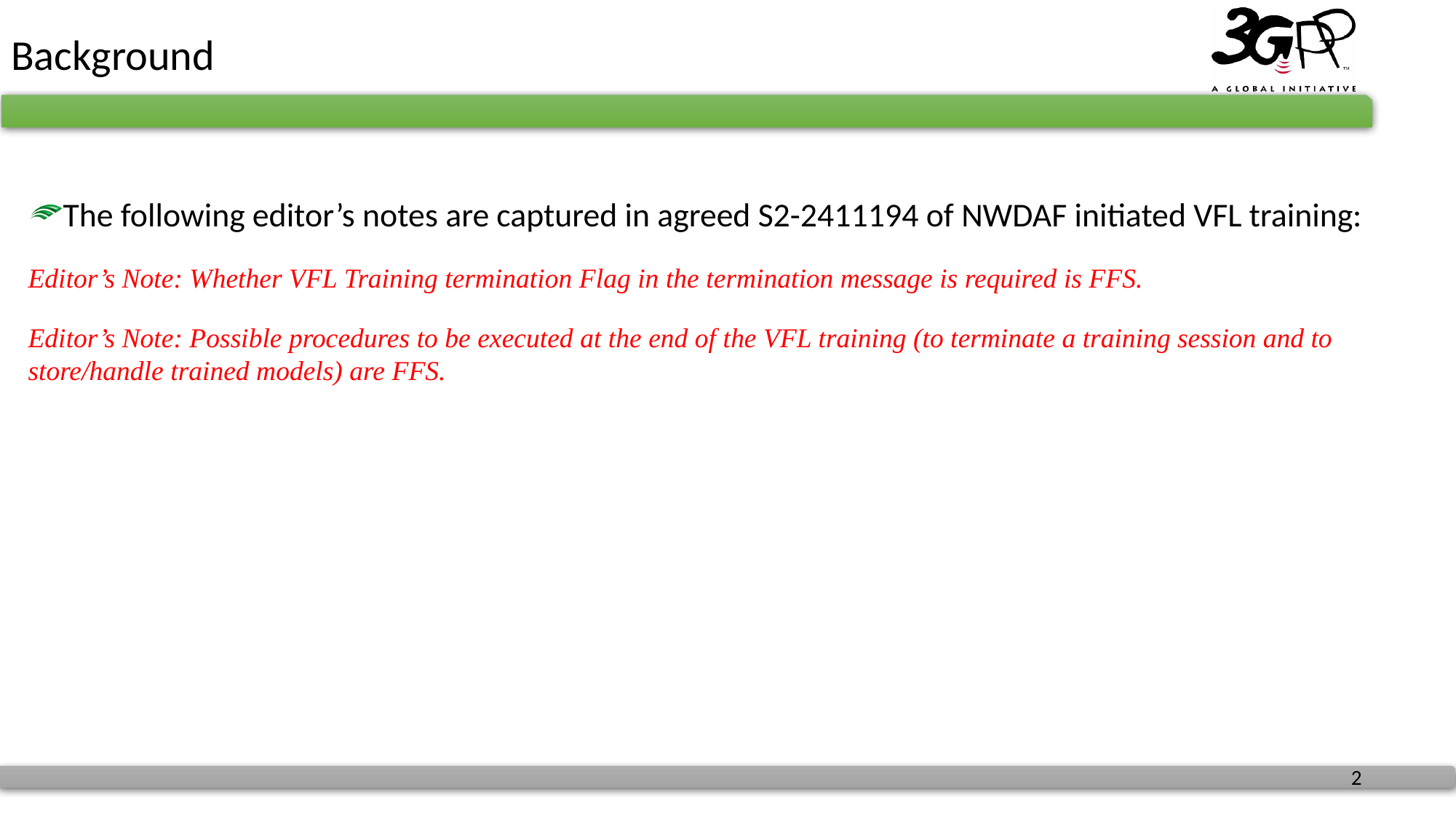

# Background
The following editor’s notes are captured in agreed S2-2411194 of NWDAF initiated VFL training:
Editor’s Note: Whether VFL Training termination Flag in the termination message is required is FFS.
Editor’s Note: Possible procedures to be executed at the end of the VFL training (to terminate a training session and to store/handle trained models) are FFS.